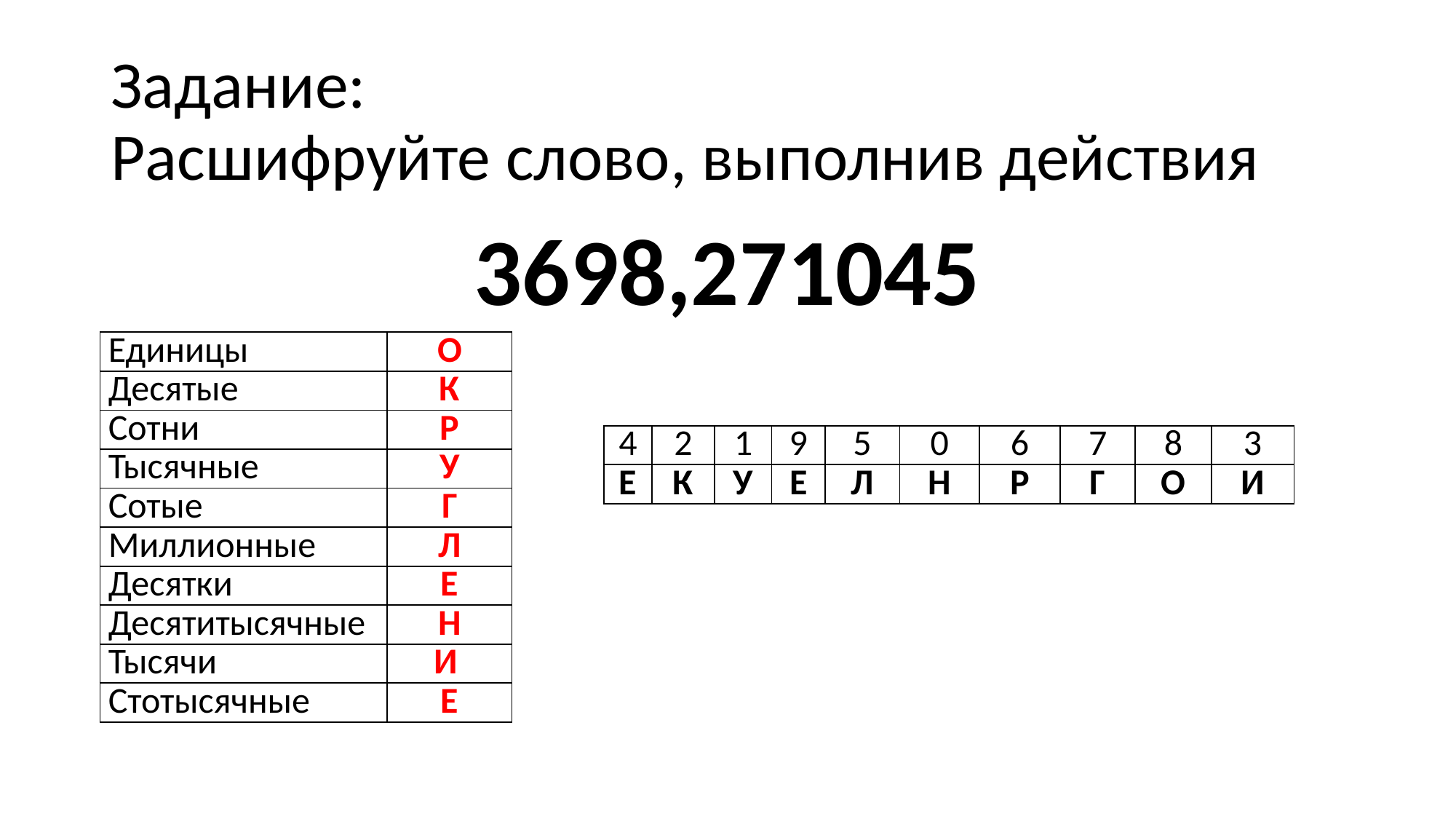

# Задание: Расшифруйте слово, выполнив действия
3698,271045
| Единицы | О |
| --- | --- |
| Десятые | К |
| Сотни | Р |
| Тысячные | У |
| Сотые | Г |
| Миллионные | Л |
| Десятки | Е |
| Десятитысячные | Н |
| Тысячи | И |
| Стотысячные | Е |
| 4 | 2 | 1 | 9 | 5 | 0 | 6 | 7 | 8 | 3 |
| --- | --- | --- | --- | --- | --- | --- | --- | --- | --- |
| Е | К | У | Е | Л | Н | Р | Г | О | И |